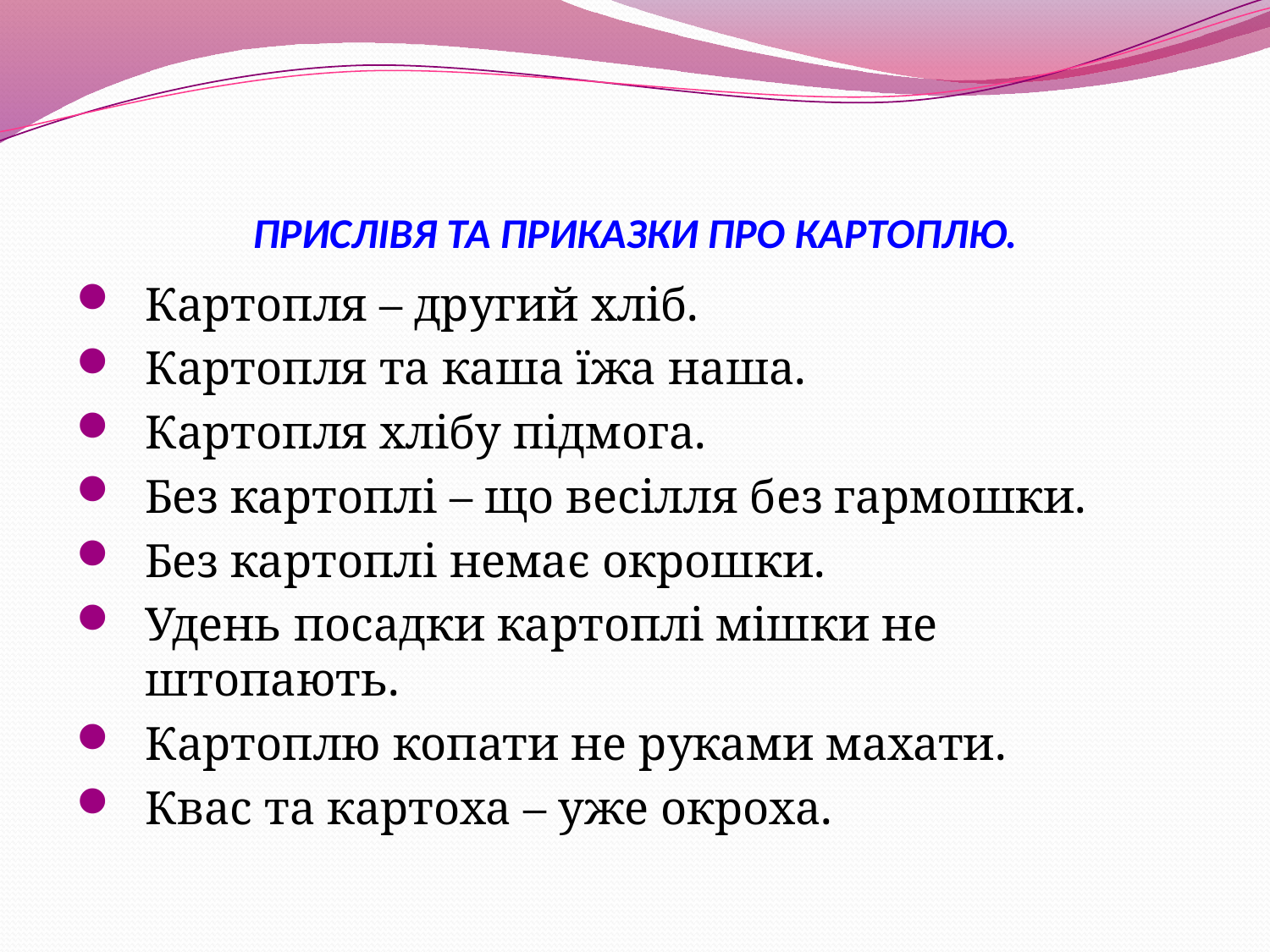

# ПРИСЛІВЯ ТА ПРИКАЗКИ ПРО КАРТОПЛЮ.
Картопля – другий хліб.
Картопля та каша їжа наша.
Картопля хлібу підмога.
Без картоплі – що весілля без гармошки.
Без картоплі немає окрошки.
Удень посадки картоплі мішки не штопають.
Картоплю копати не руками махати.
Квас та картоха – уже окроха.